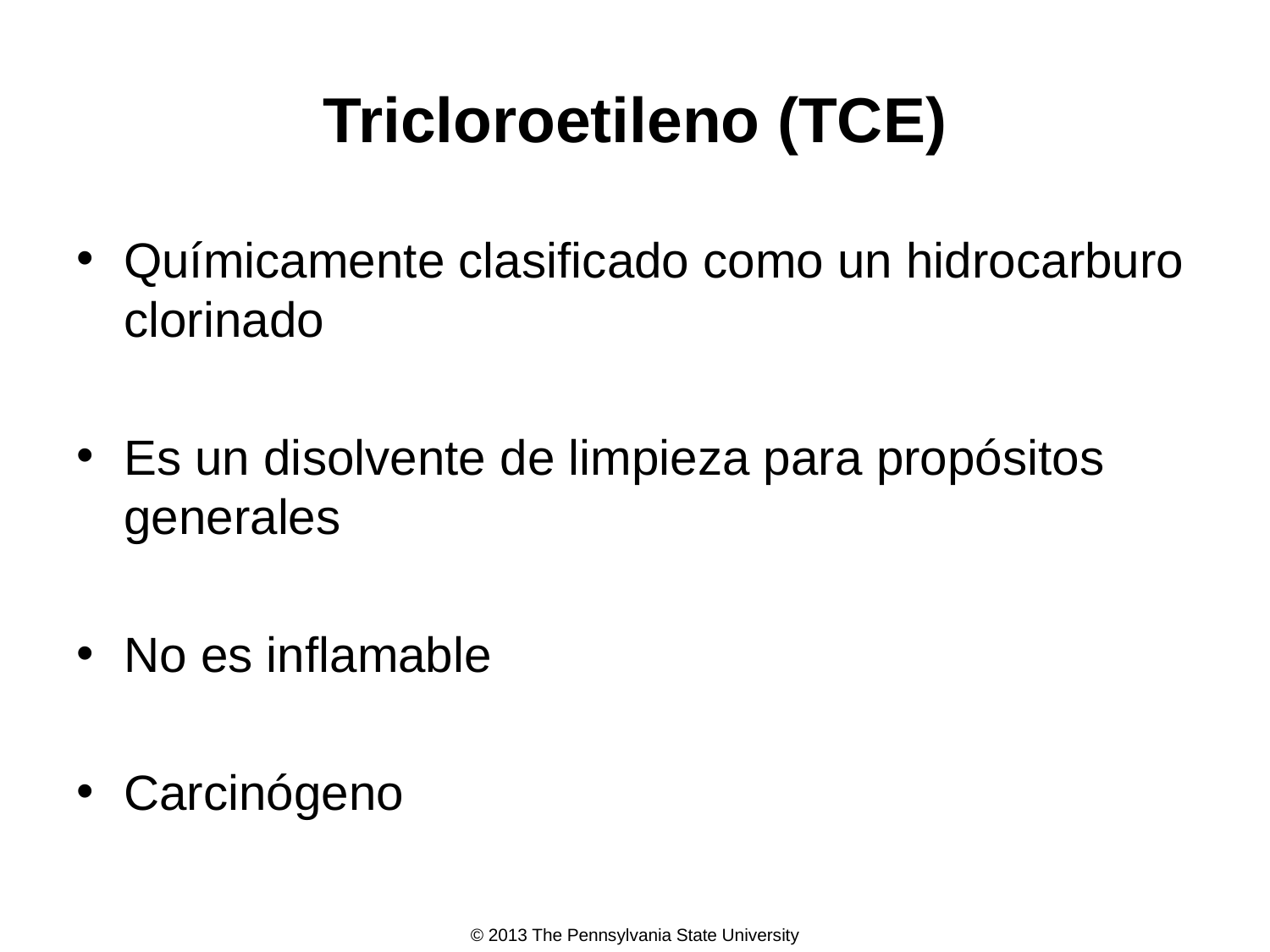

# Tricloroetileno (TCE)
Químicamente clasificado como un hidrocarburo clorinado

Es un disolvente de limpieza para propósitos generales

No es inflamable

Carcinógeno